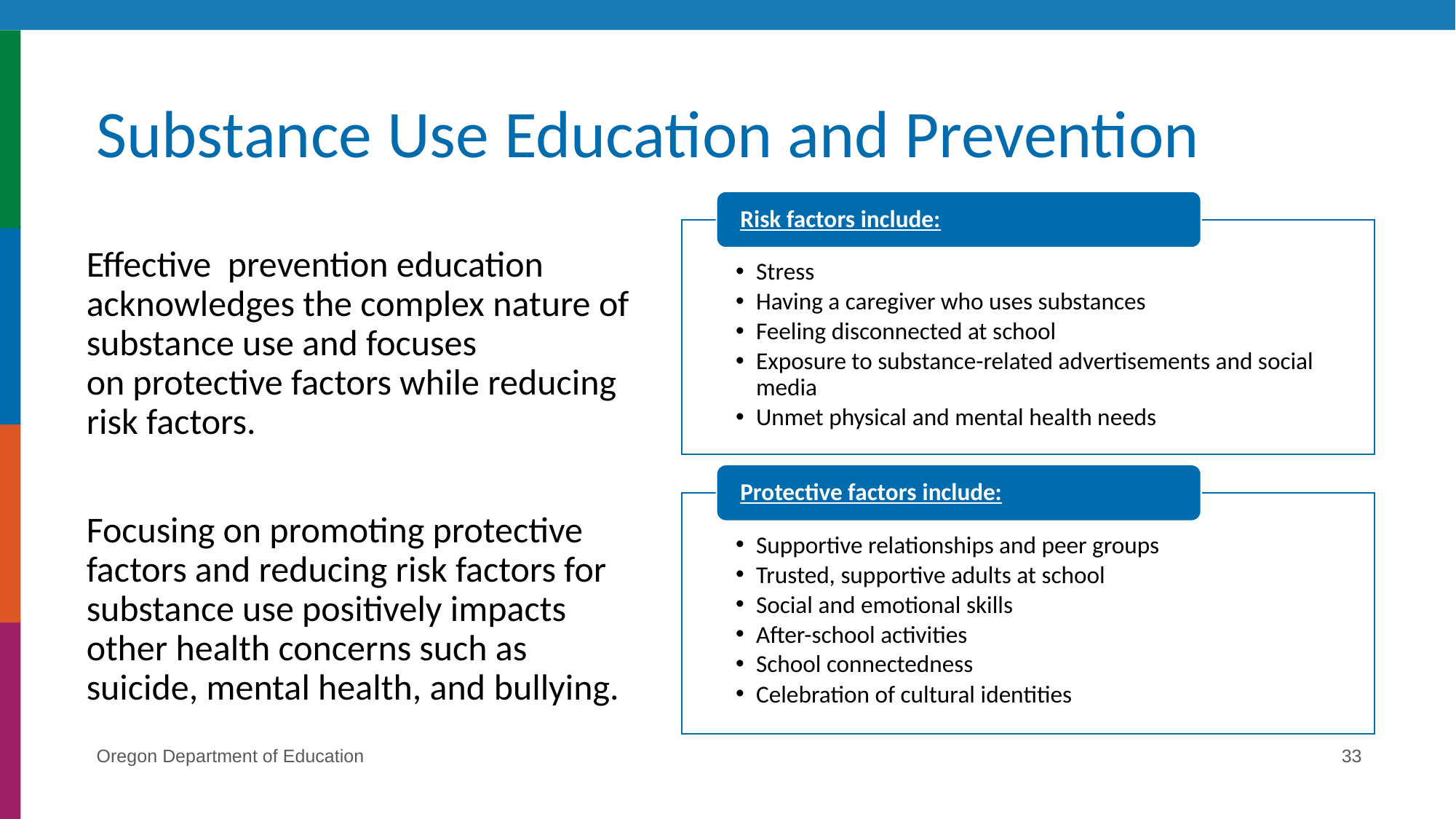

# Substance Use Education and Prevention
Stress
Having a caregiver who uses substances
Feeling disconnected at school
Exposure to substance-related advertisements and social media
Unmet physical and mental health needs
Risk factors include:
Supportive relationships and peer groups
Trusted, supportive adults at school
Social and emotional skills
After-school activities
School connectedness
Celebration of cultural identities
Protective factors include:
Effective  prevention education acknowledges the complex nature of  substance use and focuses on protective factors while reducing risk factors.

Focusing on promoting protective factors and reducing risk factors for substance use positively impacts other health concerns such as suicide, mental health, and bullying.
Oregon Department of Education
33